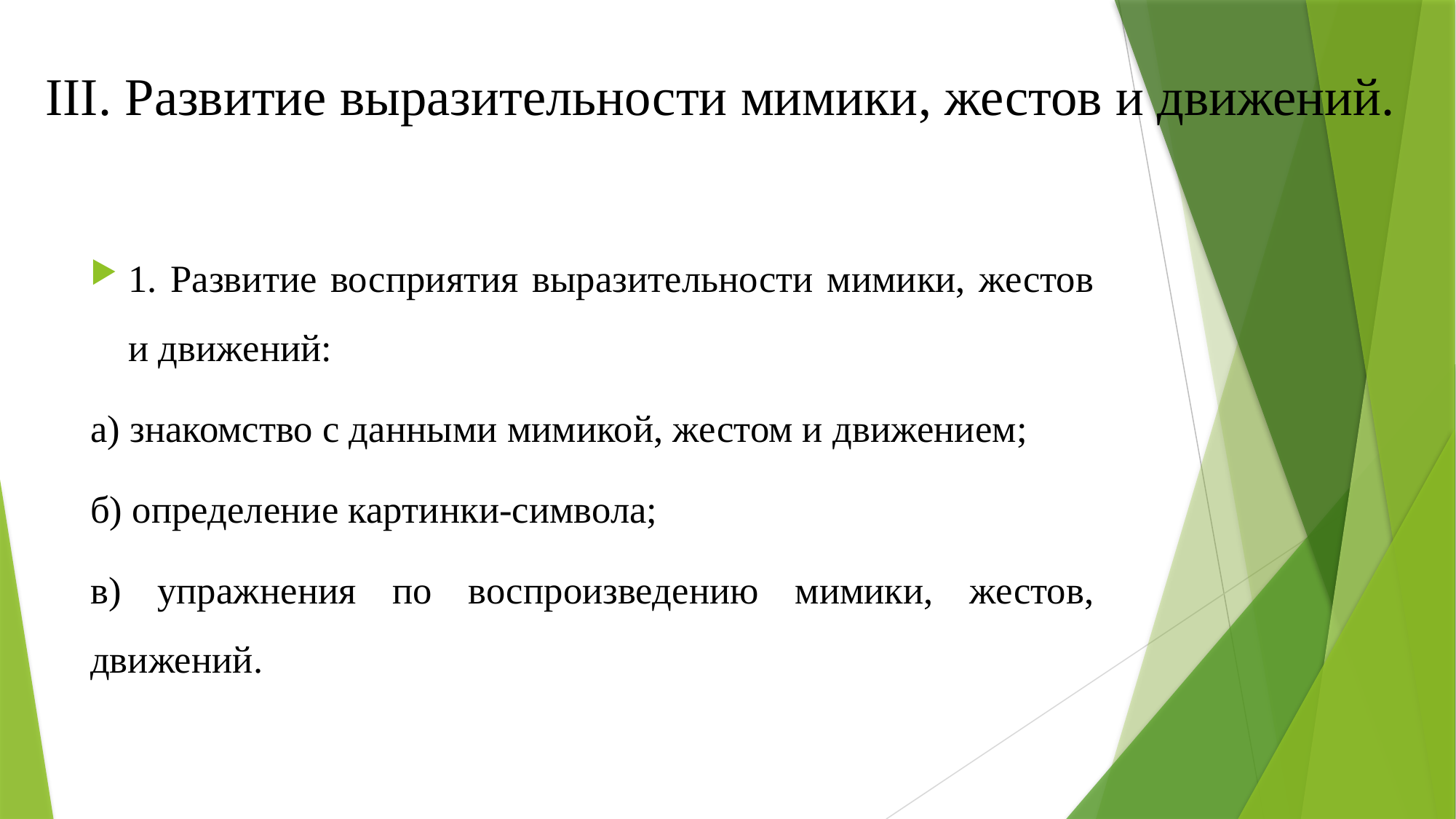

# III. Развитие выразительности мимики, жестов и движений.
1. Развитие восприятия выразительности мимики, жестов и движений:
а) знакомство с данными мимикой, жестом и движением;
б) определение картинки-символа;
в) упражнения по воспроизведению мимики, жестов, движений.